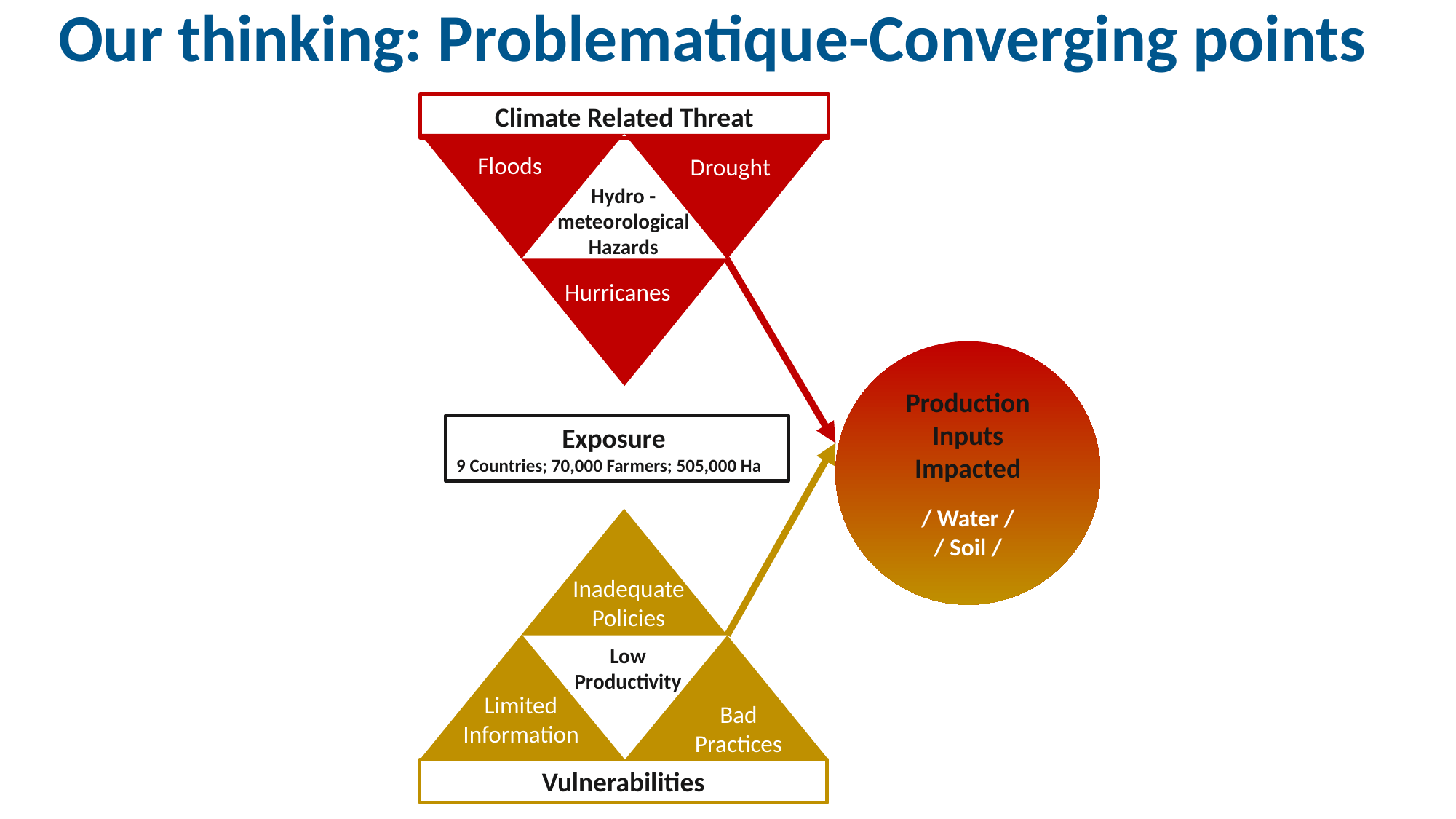

Our thinking: Problematique-Converging points
Climate Related Threat

Floods
Drought
Hydro -meteorological Hazards
Hurricanes
Production Inputs Impacted

/ Water /
/ Soil /
Exposure
9 Countries; 70,000 Farmers; 505,000 Ha

Inadequate Policies
Low
Productivity
Limited
Information
Bad Practices
Vulnerabilities